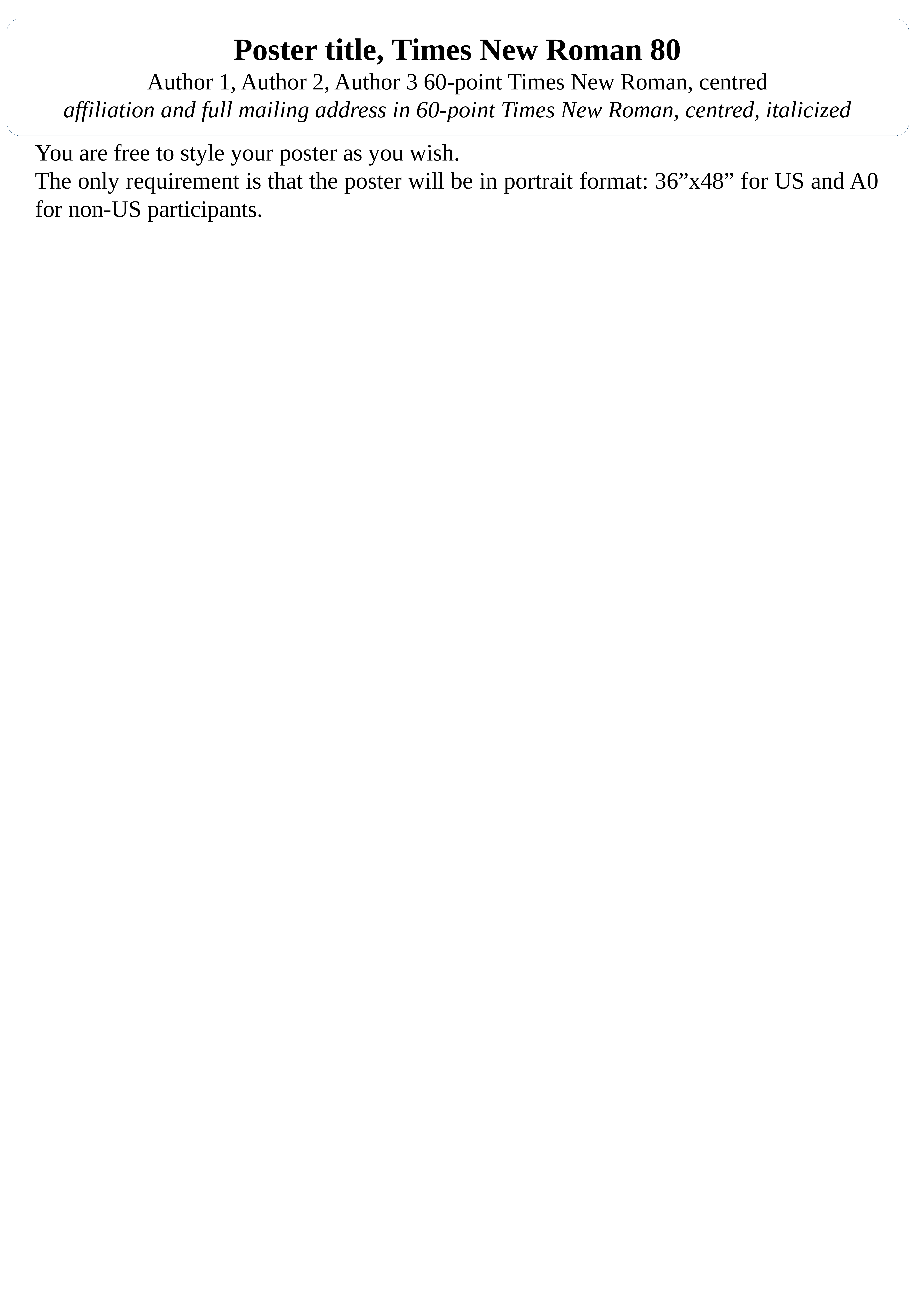

Poster title, Times New Roman 80
Author 1, Author 2, Author 3 60-point Times New Roman, centred
affiliation and full mailing address in 60-point Times New Roman, centred, italicized
You are free to style your poster as you wish.
The only requirement is that the poster will be in portrait format: 36”x48” for US and A0 for non-US participants.